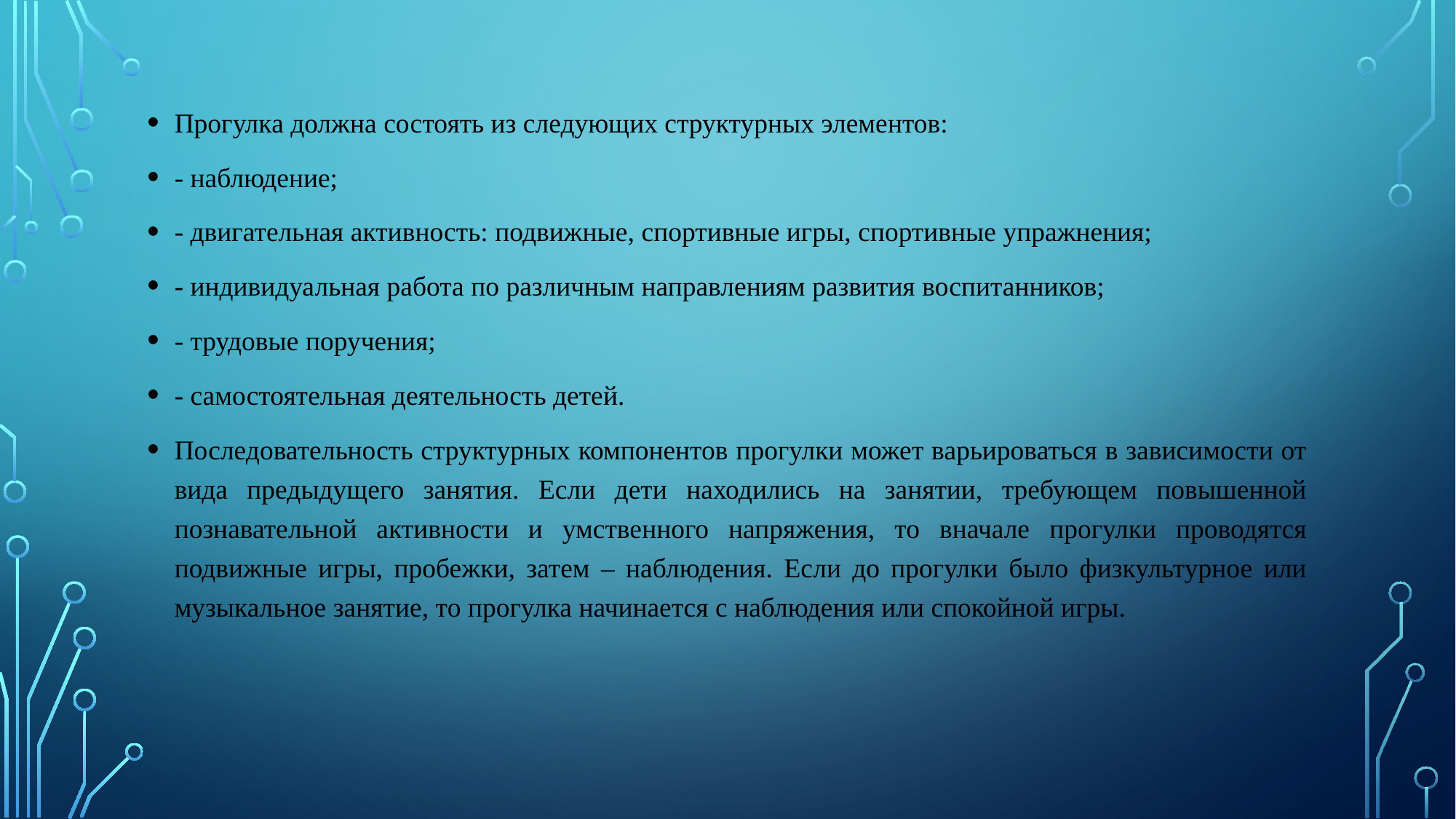

Прогулка должна состоять из следующих структурных элементов:
- наблюдение;
- двигательная активность: подвижные, спортивные игры, спортивные упражнения;
- индивидуальная работа по различным направлениям развития воспитанников;
- трудовые поручения;
- самостоятельная деятельность детей.
Последовательность структурных компонентов прогулки может варьироваться в зависимости от вида предыдущего занятия. Если дети находились на занятии, требующем повышенной познавательной активности и умственного напряжения, то вначале прогулки проводятся подвижные игры, пробежки, затем – наблюдения. Если до прогулки было физкультурное или музыкальное занятие, то прогулка начинается с наблюдения или спокойной игры.